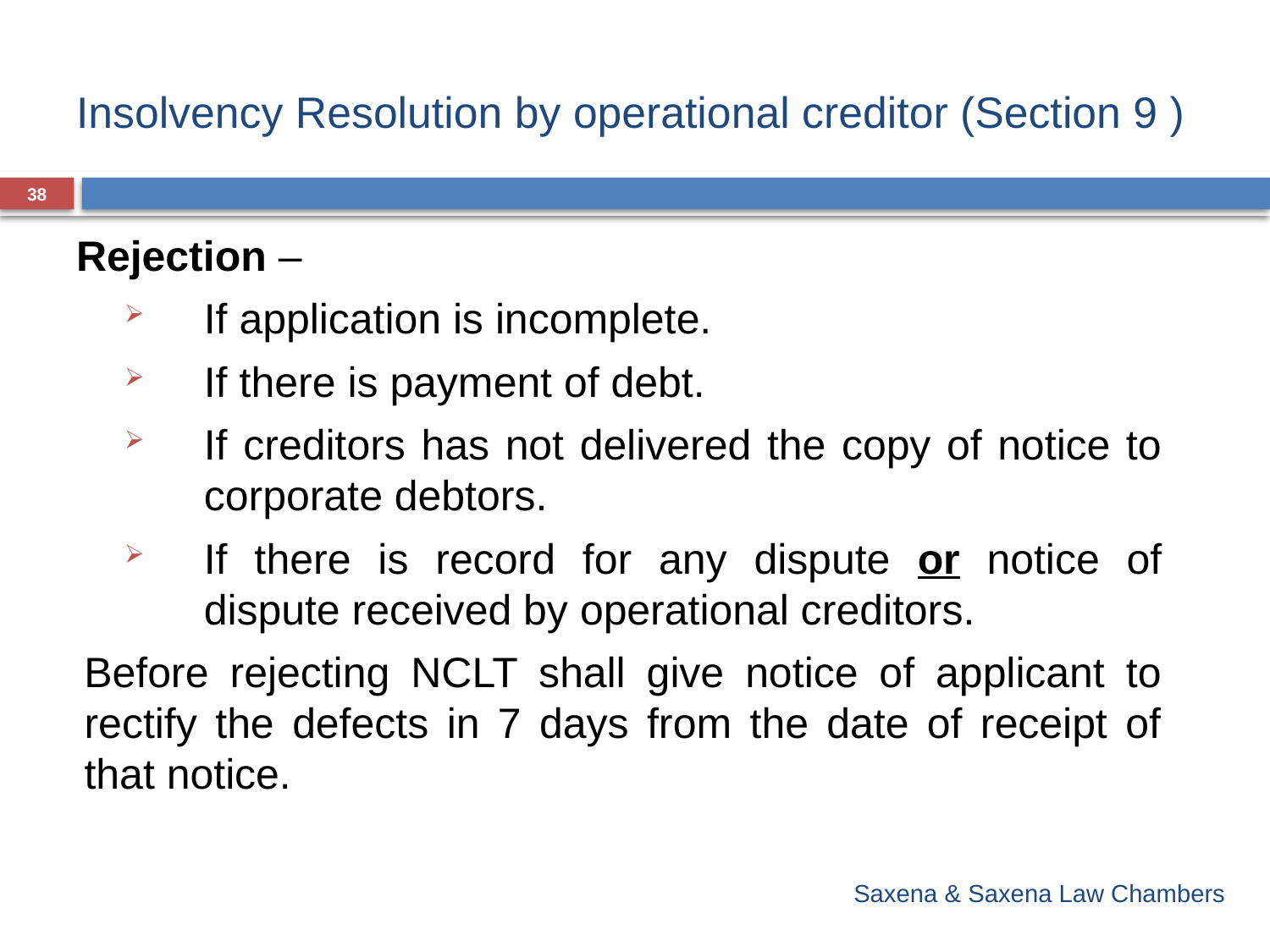

# Insolvency Resolution by operational creditor (Section 9 )
38
Rejection –
If application is incomplete.
If there is payment of debt.
If creditors has not delivered the copy of notice to corporate debtors.
If there is record for any dispute or notice of dispute received by operational creditors.
Before rejecting NCLT shall give notice of applicant to rectify the defects in 7 days from the date of receipt of that notice.

Saxena & Saxena Law Chambers